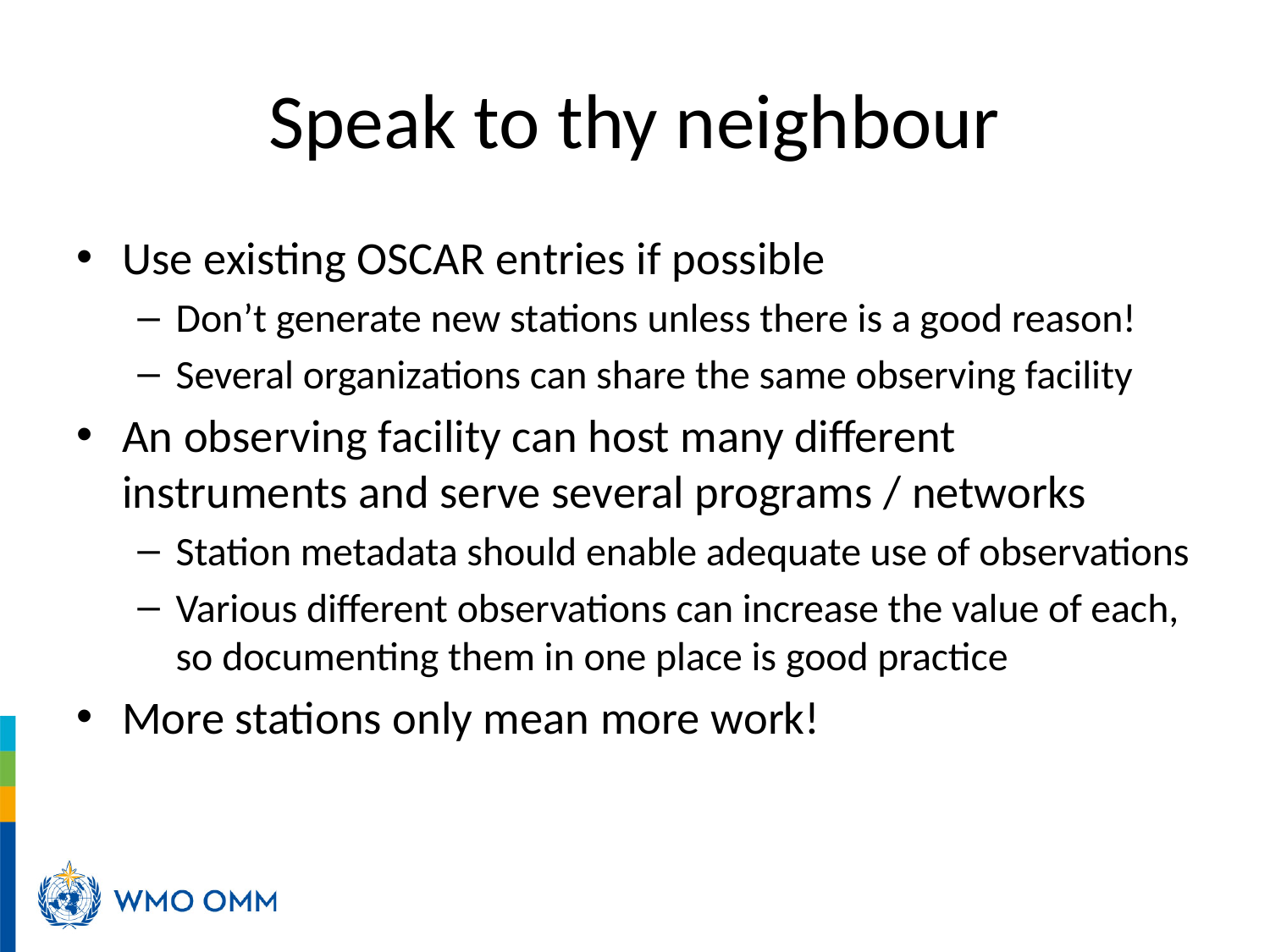

# Speak to thy neighbour
Use existing OSCAR entries if possible
Don’t generate new stations unless there is a good reason!
Several organizations can share the same observing facility
An observing facility can host many different instruments and serve several programs / networks
Station metadata should enable adequate use of observations
Various different observations can increase the value of each, so documenting them in one place is good practice
More stations only mean more work!